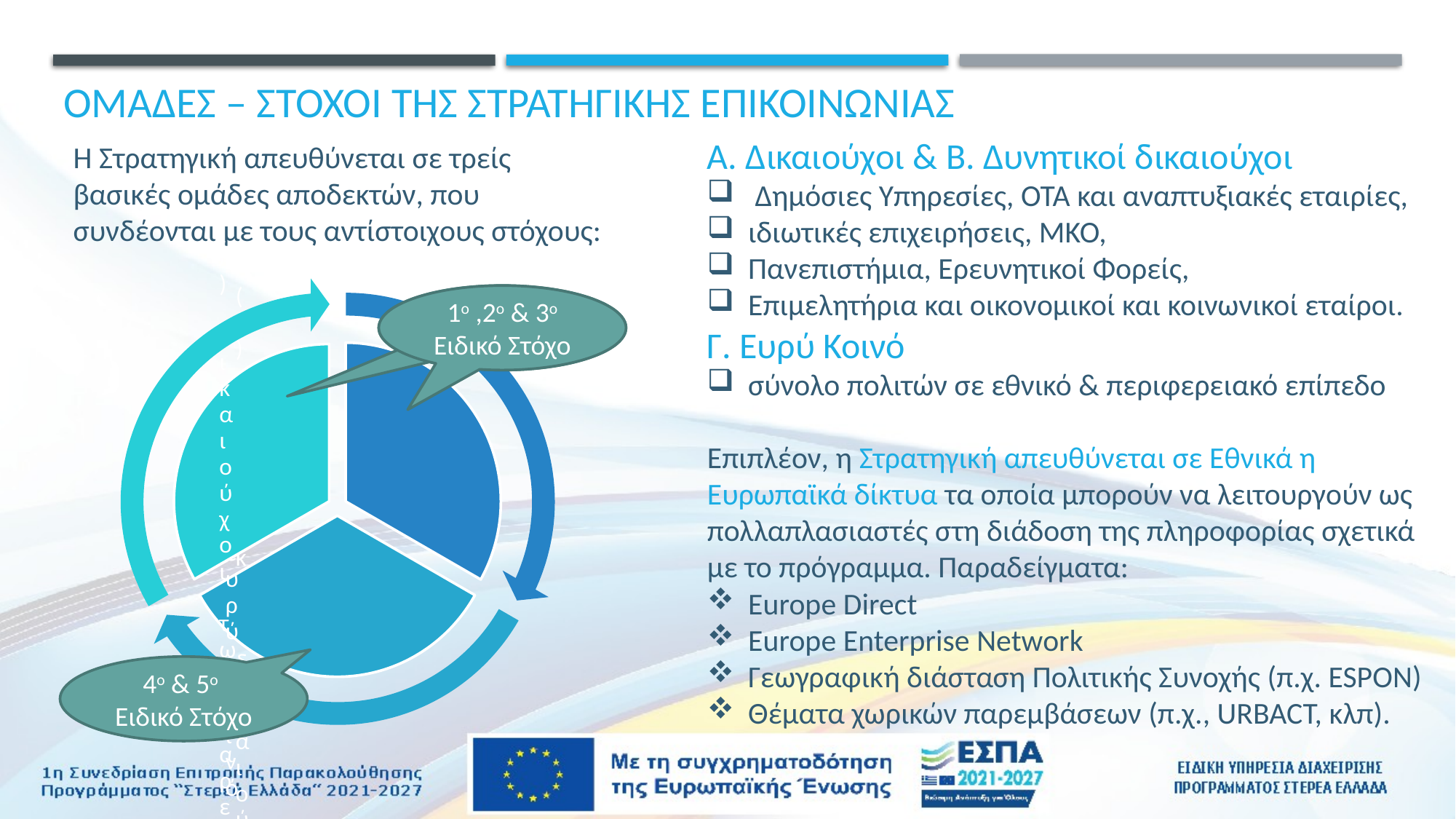

ΟΜΑΔΕΣ – ΣΤΟΧΟΙ ΤΗΣ ΣΤΡΑΤΗΓΙΚΗΣ ΕΠΙΚΟΙΝΩΝΙΑΣ
Α. Δικαιούχοι & Β. Δυνητικοί δικαιούχοι
 Δημόσιες Υπηρεσίες, ΟΤΑ και αναπτυξιακές εταιρίες,
ιδιωτικές επιχειρήσεις, ΜΚΟ,
Πανεπιστήμια, Ερευνητικοί Φορείς,
Επιμελητήρια και οικονομικοί και κοινωνικοί εταίροι.
Γ. Ευρύ Κοινό
σύνολο πολιτών σε εθνικό & περιφερειακό επίπεδο

Επιπλέον, η Στρατηγική απευθύνεται σε Εθνικά η Ευρωπαϊκά δίκτυα τα οποία μπορούν να λειτουργούν ως πολλαπλασιαστές στη διάδοση της πληροφορίας σχετικά με το πρόγραμμα. Παραδείγματα:
Europe Direct
Europe Enterprise Network
Γεωγραφική διάσταση Πολιτικής Συνοχής (π.χ. ESPON)
Θέματα χωρικών παρεμβάσεων (π.χ., URBACT, κλπ).
H Στρατηγική απευθύνεται σε τρείς βασικές ομάδες αποδεκτών, που συνδέονται με τους αντίστοιχους στόχους:
(Β) δυνητικοί δικαιούχοι
(Γ)
ευρύ κοινό
(Α) δικαιούχοι των παρεμβάσεων
1ο ,2ο & 3ο Ειδικό Στόχο
1ο ,2ο & 3ο Ειδικό Στόχο
4ο & 5ο
Ειδικό Στόχο